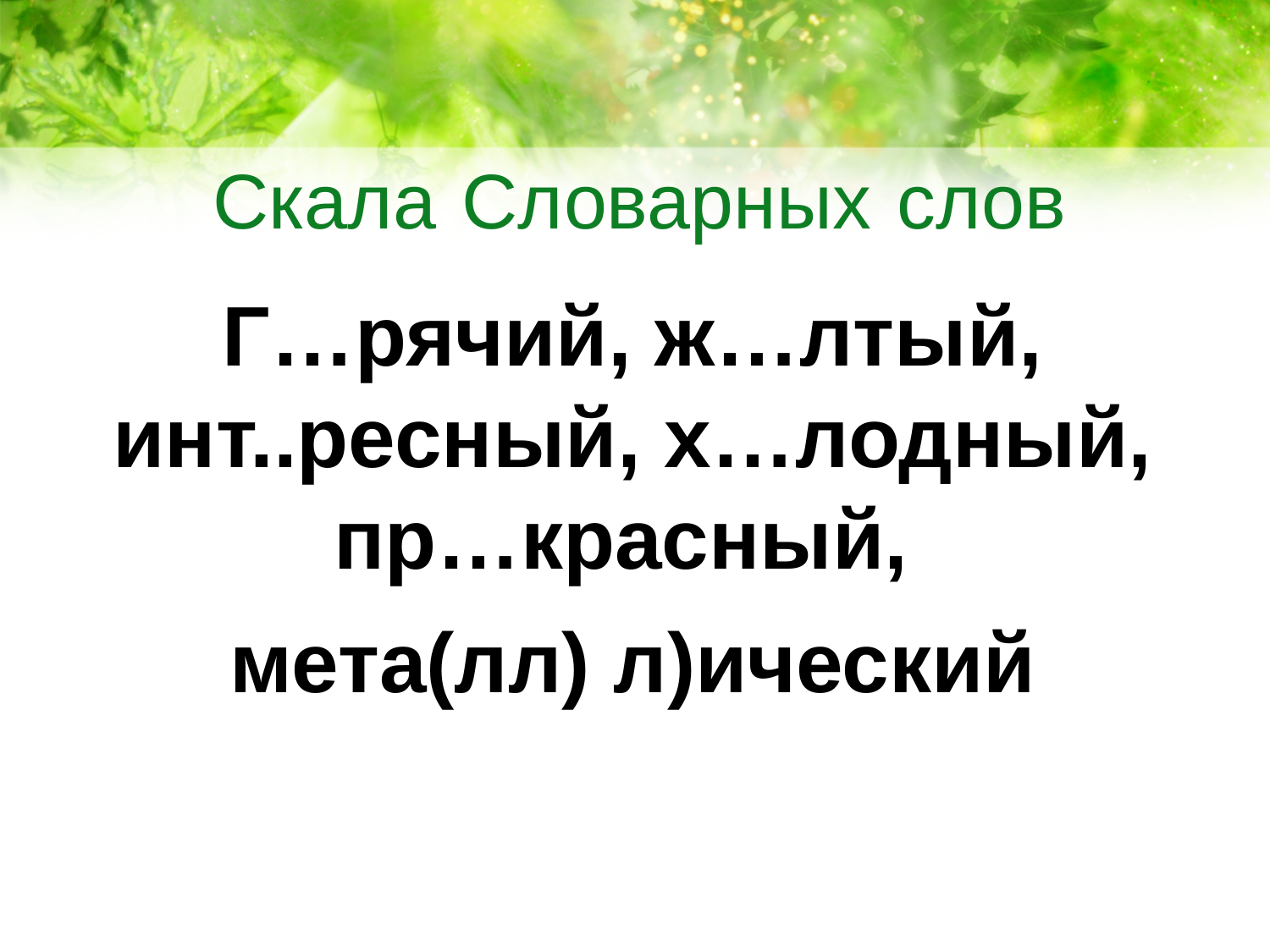

# Скала Словарных слов
Г…рячий, ж…лтый, инт..ресный, х…лодный, пр…красный,
мета(лл) л)ический